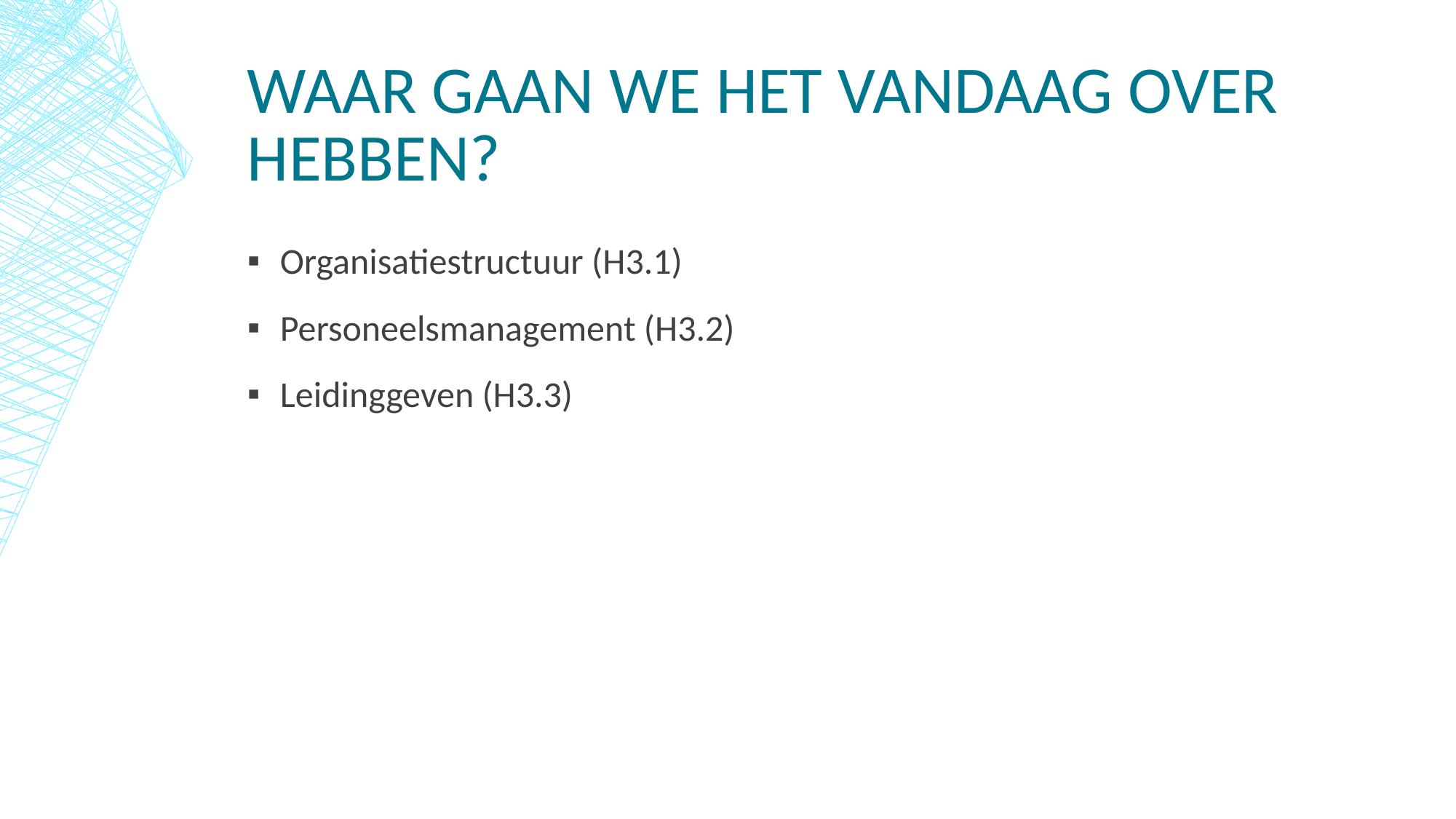

# Waar gaan we het vandaag over hebben?
Organisatiestructuur (H3.1)
Personeelsmanagement (H3.2)
Leidinggeven (H3.3)